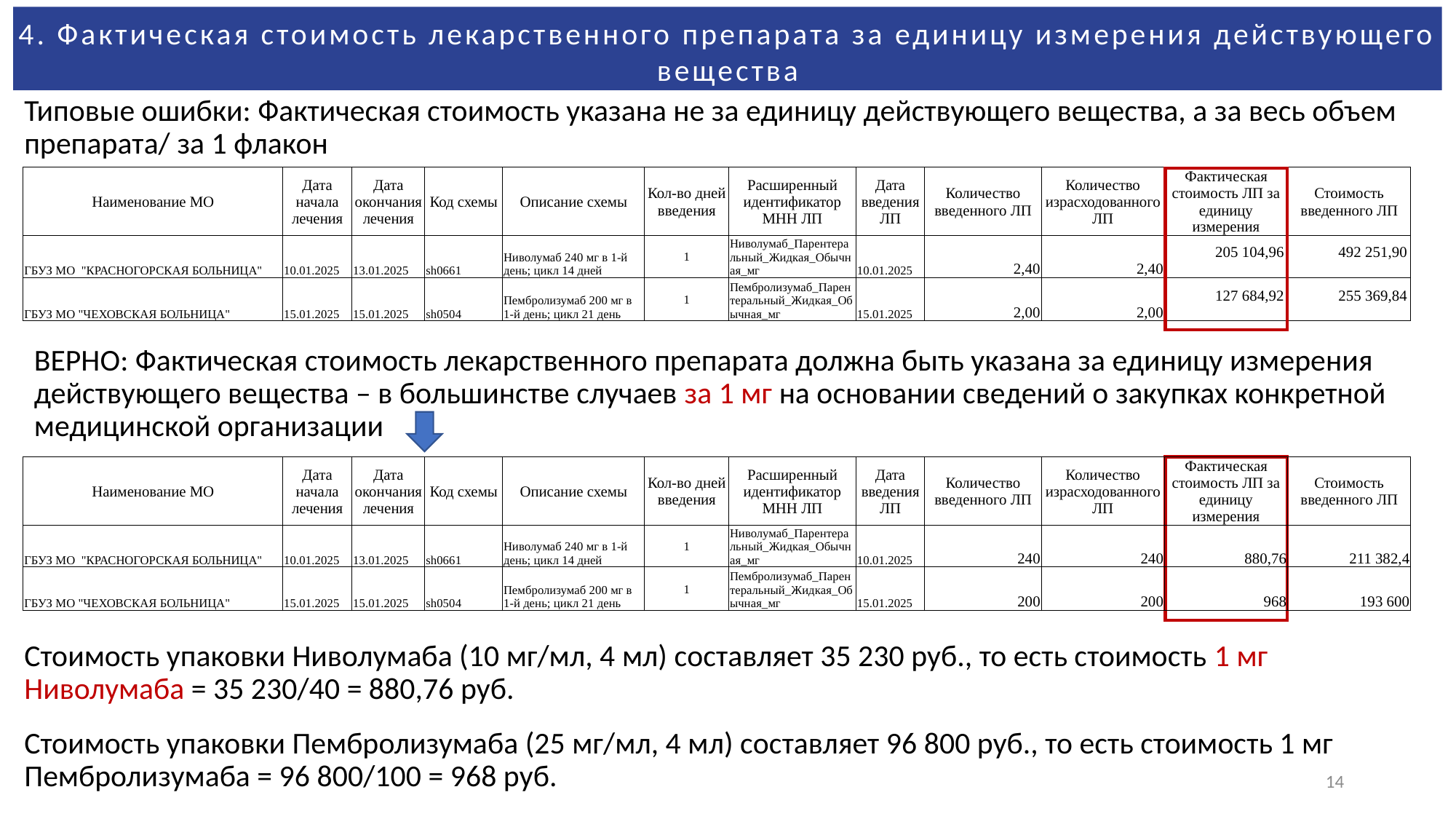

4. Фактическая стоимость лекарственного препарата за единицу измерения действующего вещества
Типовые ошибки: Фактическая стоимость указана не за единицу действующего вещества, а за весь объем препарата/ за 1 флакон
| Наименование МО | Дата начала лечения | Дата окончания лечения | Код схемы | Описание схемы | Кол-во дней введения | Расширенный идентификатор МНН ЛП | Дата введения ЛП | Количество введенного ЛП | Количество израсходованного ЛП | Фактическая стоимость ЛП за единицу измерения | Стоимость введенного ЛП |
| --- | --- | --- | --- | --- | --- | --- | --- | --- | --- | --- | --- |
| ГБУЗ МО "КРАСНОГОРСКАЯ БОЛЬНИЦА" | 10.01.2025 | 13.01.2025 | sh0661 | Ниволумаб 240 мг в 1-й день; цикл 14 дней | 1 | Ниволумаб\_Парентеральный\_Жидкая\_Обычная\_мг | 10.01.2025 | 2,40 | 2,40 | 205 104,96 | 492 251,90 |
| ГБУЗ МО "ЧЕХОВСКАЯ БОЛЬНИЦА" | 15.01.2025 | 15.01.2025 | sh0504 | Пембролизумаб 200 мг в 1-й день; цикл 21 день | 1 | Пембролизумаб\_Парентеральный\_Жидкая\_Обычная\_мг | 15.01.2025 | 2,00 | 2,00 | 127 684,92 | 255 369,84 |

ВЕРНО: Фактическая стоимость лекарственного препарата должна быть указана за единицу измерения действующего вещества – в большинстве случаев за 1 мг на основании сведений о закупках конкретной медицинской организации

| Наименование МО | Дата начала лечения | Дата окончания лечения | Код схемы | Описание схемы | Кол-во дней введения | Расширенный идентификатор МНН ЛП | Дата введения ЛП | Количество введенного ЛП | Количество израсходованного ЛП | Фактическая стоимость ЛП за единицу измерения | Стоимость введенного ЛП |
| --- | --- | --- | --- | --- | --- | --- | --- | --- | --- | --- | --- |
| ГБУЗ МО "КРАСНОГОРСКАЯ БОЛЬНИЦА" | 10.01.2025 | 13.01.2025 | sh0661 | Ниволумаб 240 мг в 1-й день; цикл 14 дней | 1 | Ниволумаб\_Парентеральный\_Жидкая\_Обычная\_мг | 10.01.2025 | 240 | 240 | 880,76 | 211 382,4 |
| ГБУЗ МО "ЧЕХОВСКАЯ БОЛЬНИЦА" | 15.01.2025 | 15.01.2025 | sh0504 | Пембролизумаб 200 мг в 1-й день; цикл 21 день | 1 | Пембролизумаб\_Парентеральный\_Жидкая\_Обычная\_мг | 15.01.2025 | 200 | 200 | 968 | 193 600 |
Стоимость упаковки Ниволумаба (10 мг/мл, 4 мл) составляет 35 230 руб., то есть стоимость 1 мг Ниволумаба = 35 230/40 = 880,76 руб.
Стоимость упаковки Пембролизумаба (25 мг/мл, 4 мл) составляет 96 800 руб., то есть стоимость 1 мг Пембролизумаба = 96 800/100 = 968 руб.
14